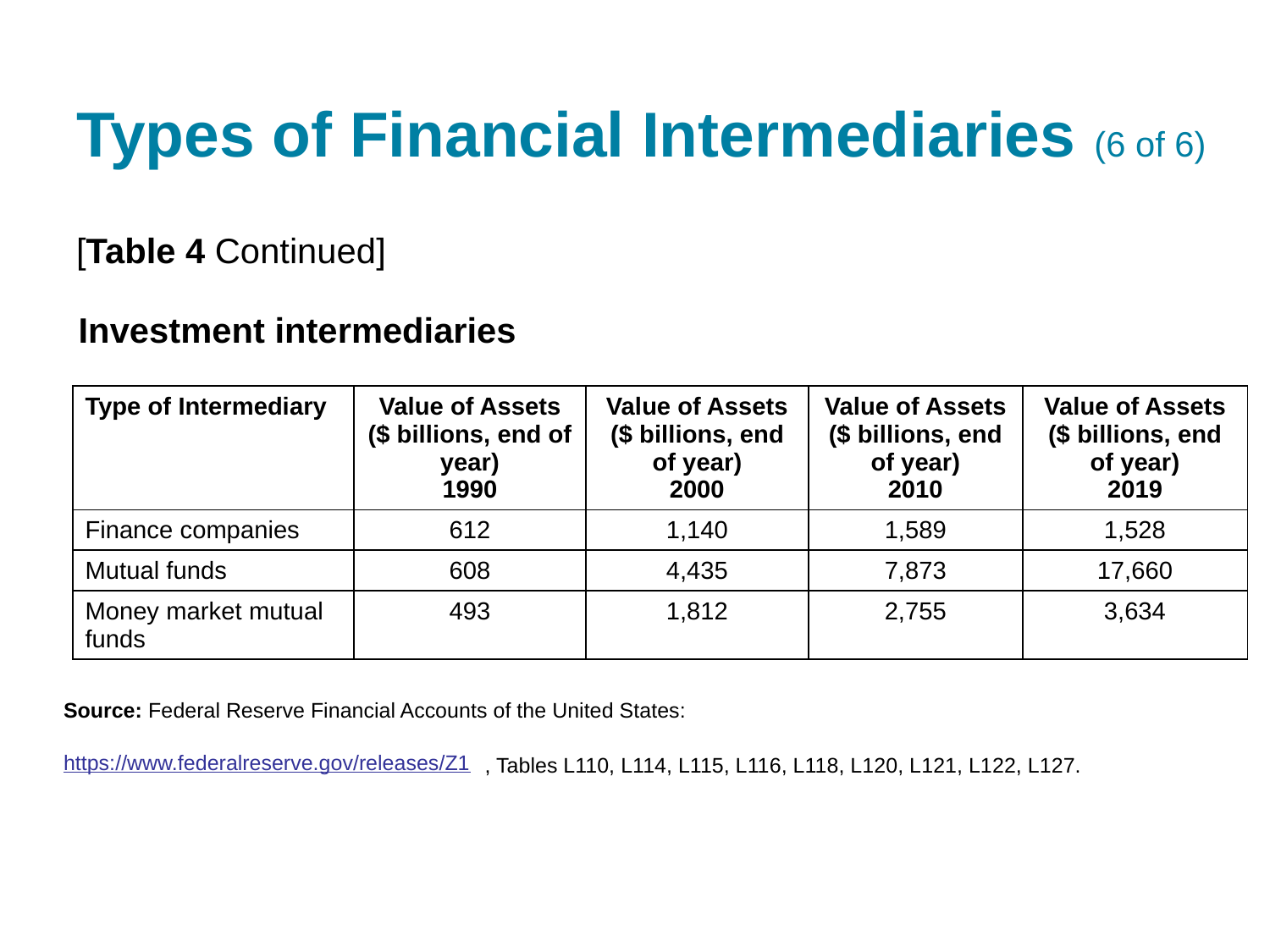

# Types of Financial Intermediaries (6 of 6)
[Table 4 Continued]
Investment intermediaries
| Type of Intermediary | Value of Assets ($ billions, end of year) 1990 | Value of Assets ($ billions, end of year) 2000 | Value of Assets ($ billions, end of year) 2010 | Value of Assets ($ billions, end of year) 2019 |
| --- | --- | --- | --- | --- |
| Finance companies | 612 | 1,140 | 1,589 | 1,528 |
| Mutual funds | 608 | 4,435 | 7,873 | 17,660 |
| Money market mutual funds | 493 | 1,812 | 2,755 | 3,634 |
Source: Federal Reserve Financial Accounts of the United States:
https://www.federalreserve.gov/releases/Z1
, Tables L110, L114, L115, L116, L118, L120, L121, L122, L127.